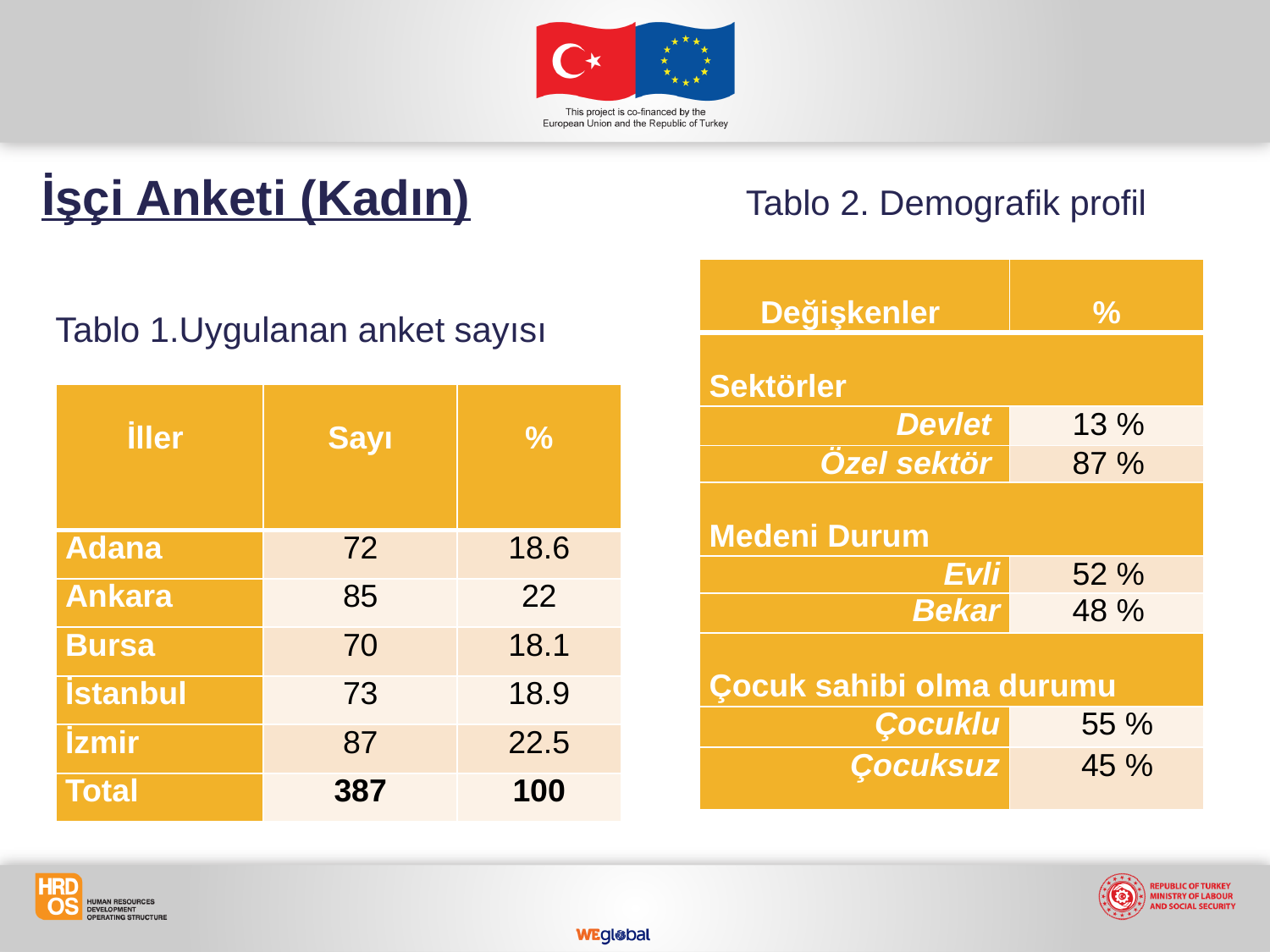

İşçi Anketi (Kadın)                    Tablo 2. Demografik profil

 Tablo 1.Uygulanan anket sayısı

| Değişkenler | % |
| --- | --- |
| Sektörler |  |
| Devlet | 13 % |
| Özel sektör | 87 % |
| Medeni Durum |  |
| Evli | 52 % |
| Bekar | 48 % |
| Çocuk sahibi olma durumu |  |
| Çocuklu | 55 % |
| Çocuksuz | 45 % |
| İller | Sayı | % |
| --- | --- | --- |
| Adana | 72 | 18.6 |
| Ankara | 85 | 22 |
| Bursa | 70 | 18.1 |
| İstanbul | 73 | 18.9 |
| İzmir | 87 | 22.5 |
| Total | 387 | 100 |